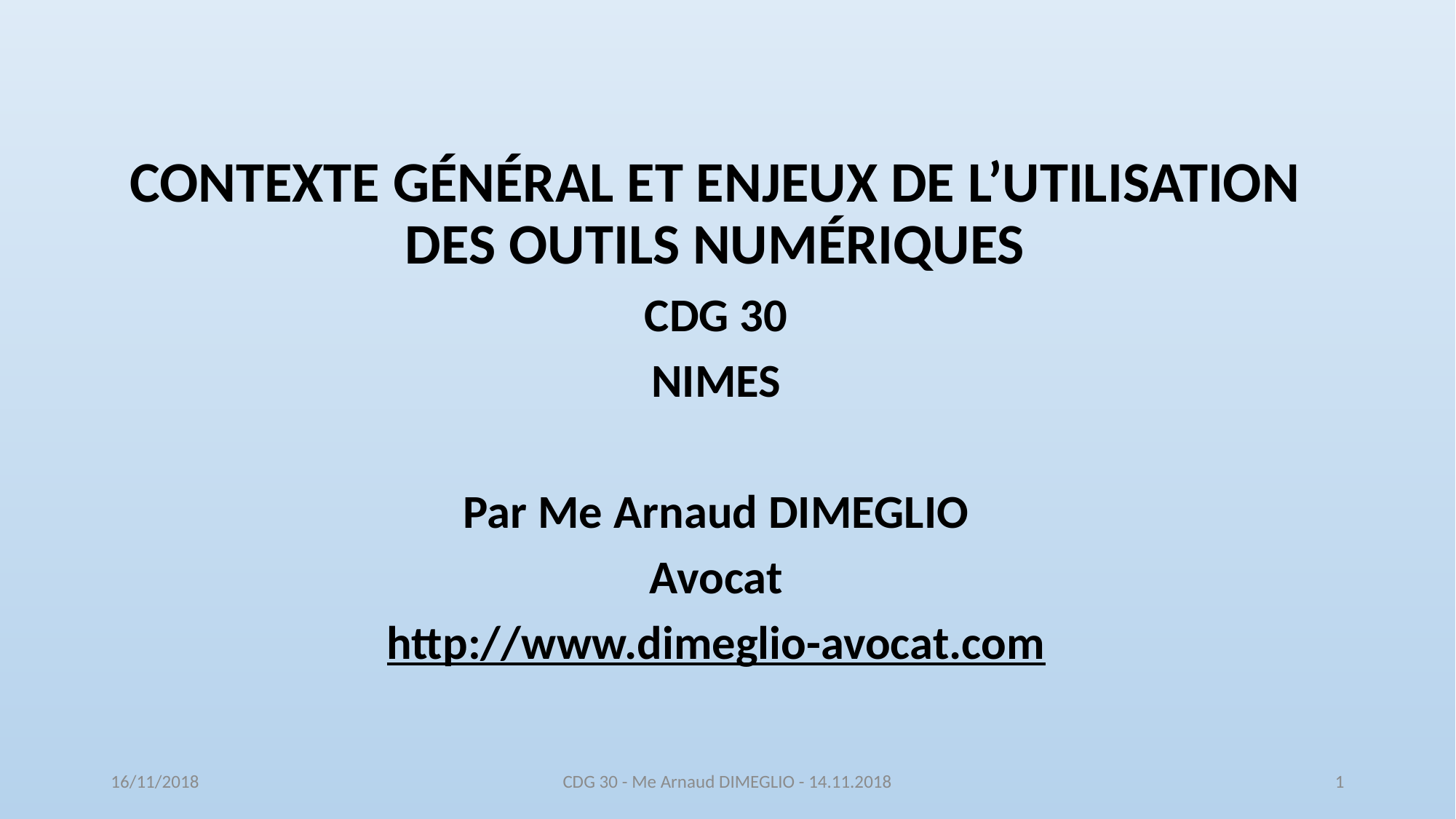

CONTEXTE GÉNÉRAL ET ENJEUX DE L’UTILISATION  DES OUTILS NUMÉRIQUES
CDG 30
NIMES

Par Me Arnaud DIMEGLIO
Avocat
http://www.dimeglio-avocat.com

16/11/2018
CDG 30 - Me Arnaud DIMEGLIO - 14.11.2018
1